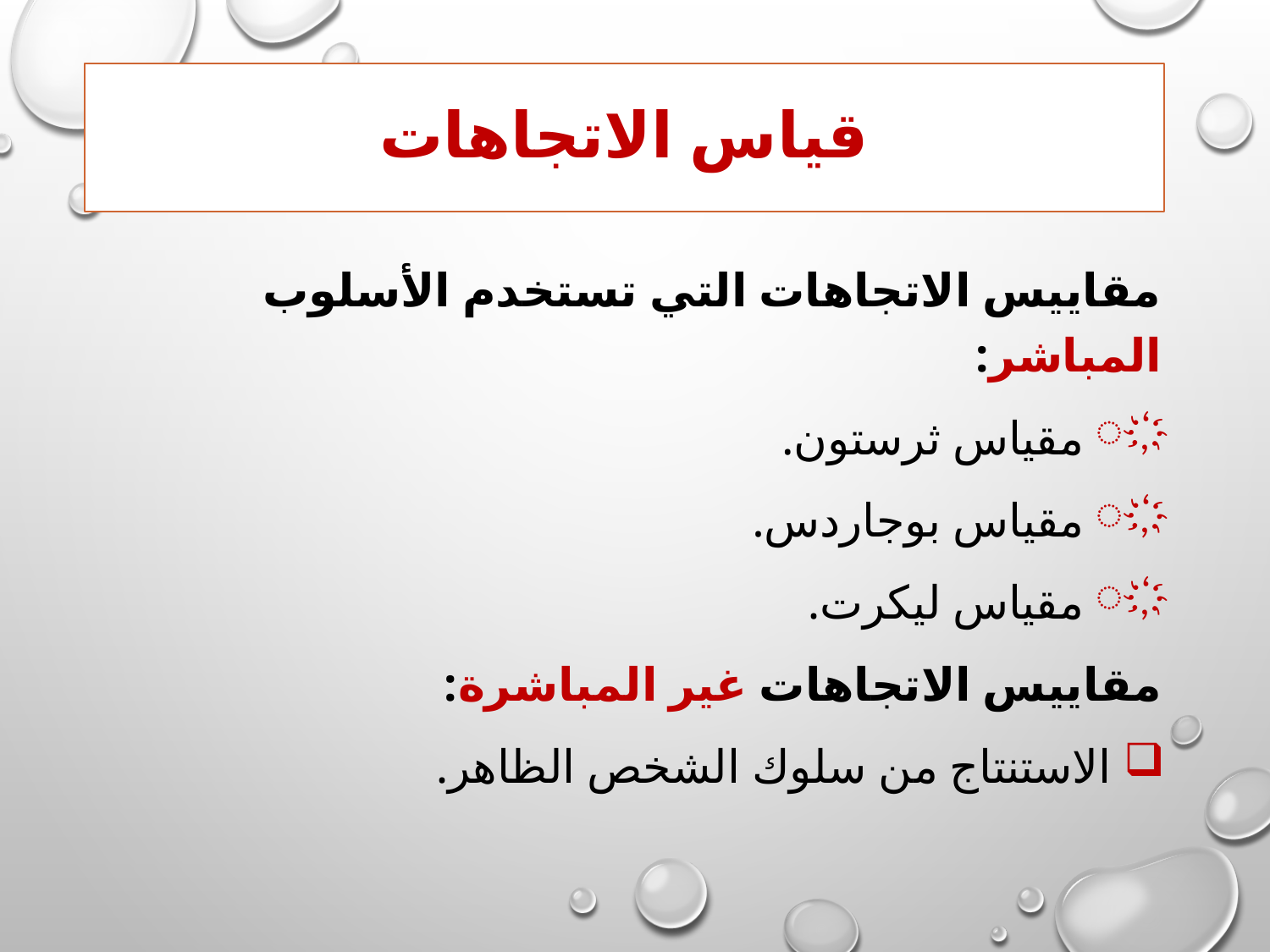

# قياس الاتجاهات
مقاييس الاتجاهات التي تستخدم الأسلوب المباشر:
 مقياس ثرستون.
 مقياس بوجاردس.
 مقياس ليكرت.
مقاييس الاتجاهات غير المباشرة:
 الاستنتاج من سلوك الشخص الظاهر.